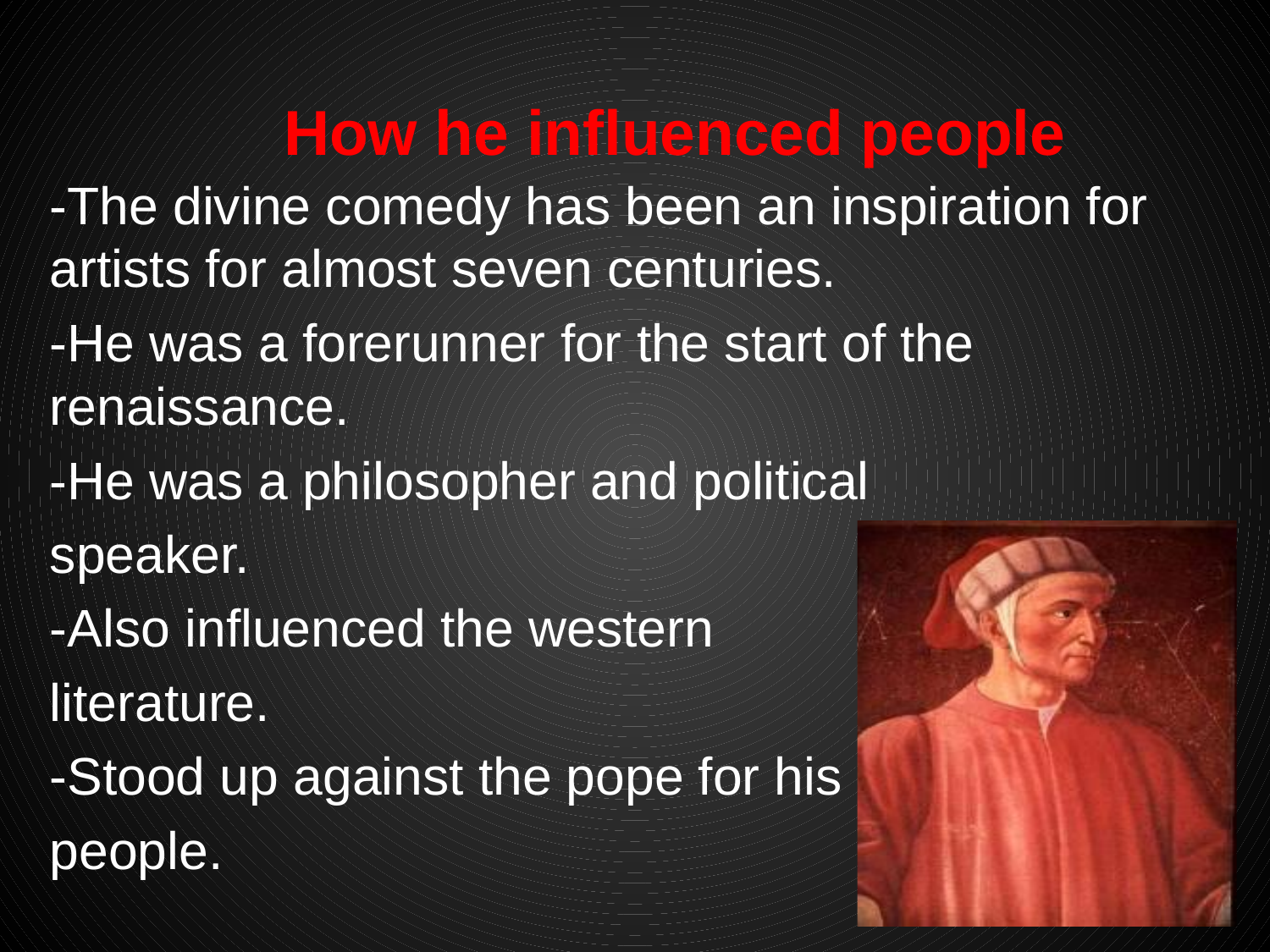

# How he influenced people
-The divine comedy has been an inspiration for artists for almost seven centuries.
-He was a forerunner for the start of the renaissance.
-He was a philosopher and political
speaker.
-Also influenced the western
literature.
-Stood up against the pope for his
people.